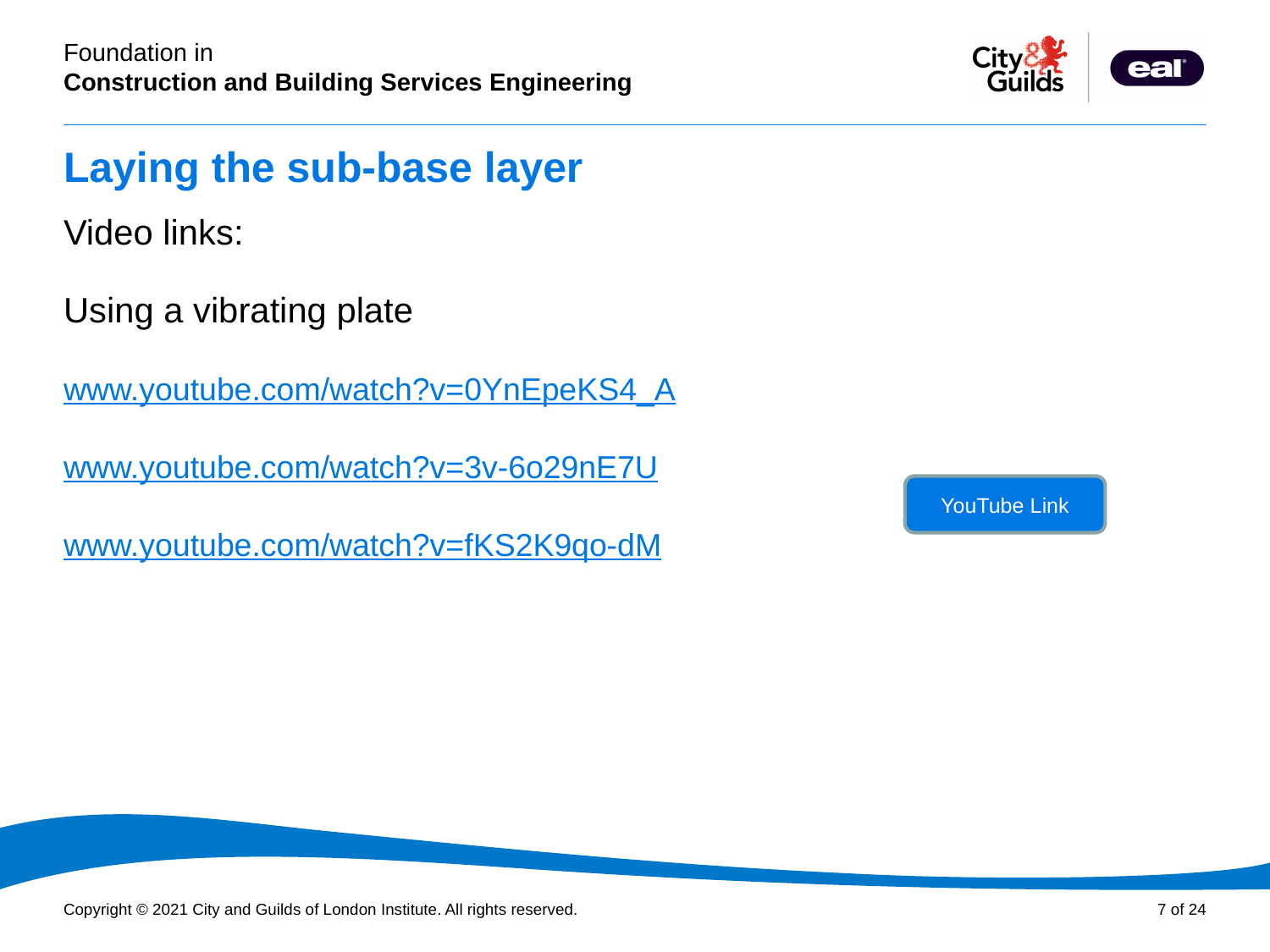

# Laying the sub-base layer
Video links:
Using a vibrating plate
www.youtube.com/watch?v=0YnEpeKS4_A
www.youtube.com/watch?v=3v-6o29nE7U
www.youtube.com/watch?v=fKS2K9qo-dM

YouTube Link